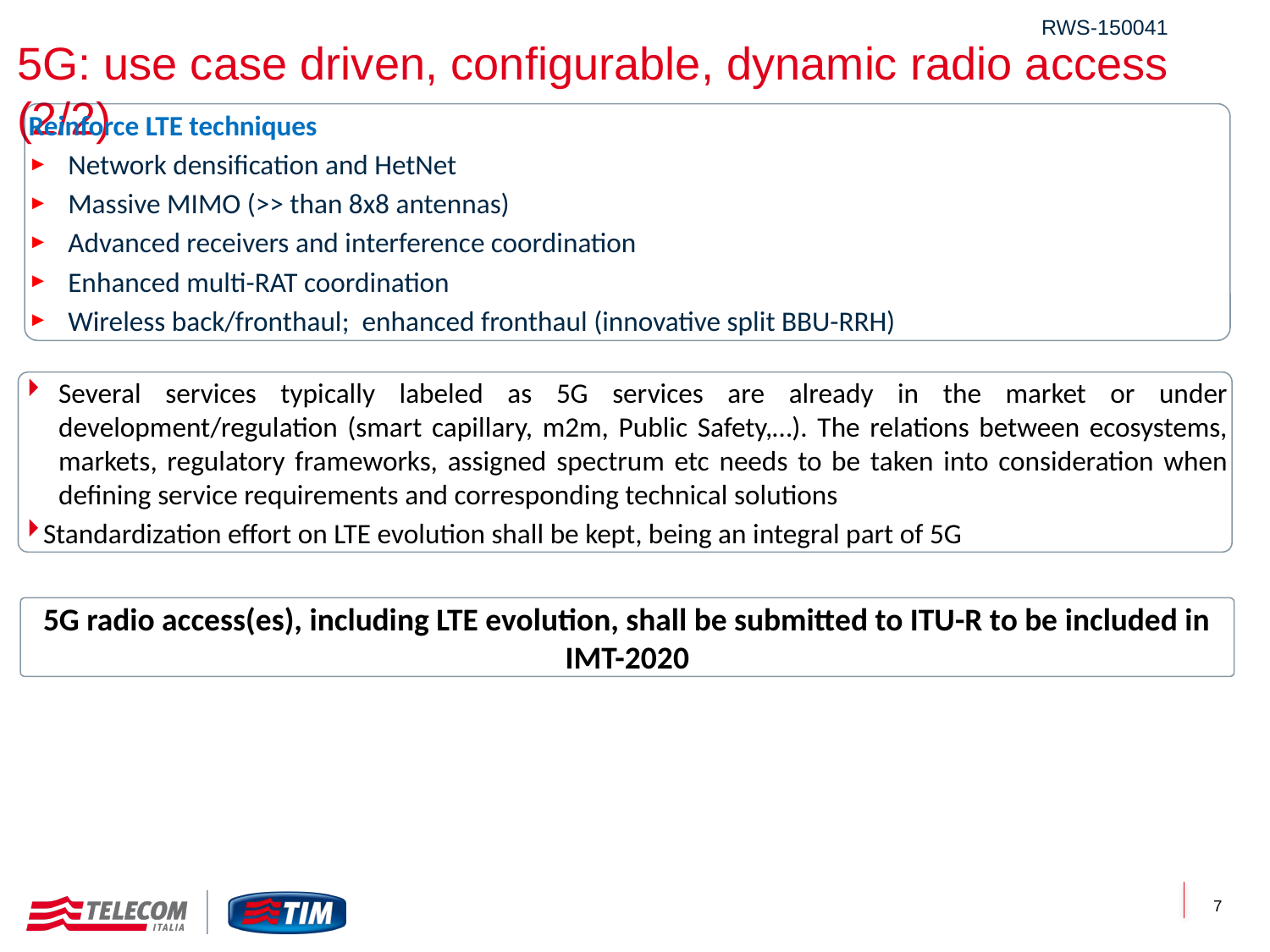

RWS-150041
5G: use case driven, configurable, dynamic radio access (2/2)
Reinforce LTE techniques
Network densification and HetNet
Massive MIMO (>> than 8x8 antennas)
Advanced receivers and interference coordination
Enhanced multi-RAT coordination
Wireless back/fronthaul;  enhanced fronthaul (innovative split BBU-RRH)
Several services typically labeled as 5G services are already in the market or under development/regulation (smart capillary, m2m, Public Safety,…). The relations between ecosystems, markets, regulatory frameworks, assigned spectrum etc needs to be taken into consideration when defining service requirements and corresponding technical solutions
Standardization effort on LTE evolution shall be kept, being an integral part of 5G
5G radio access(es), including LTE evolution, shall be submitted to ITU-R to be included in IMT-2020